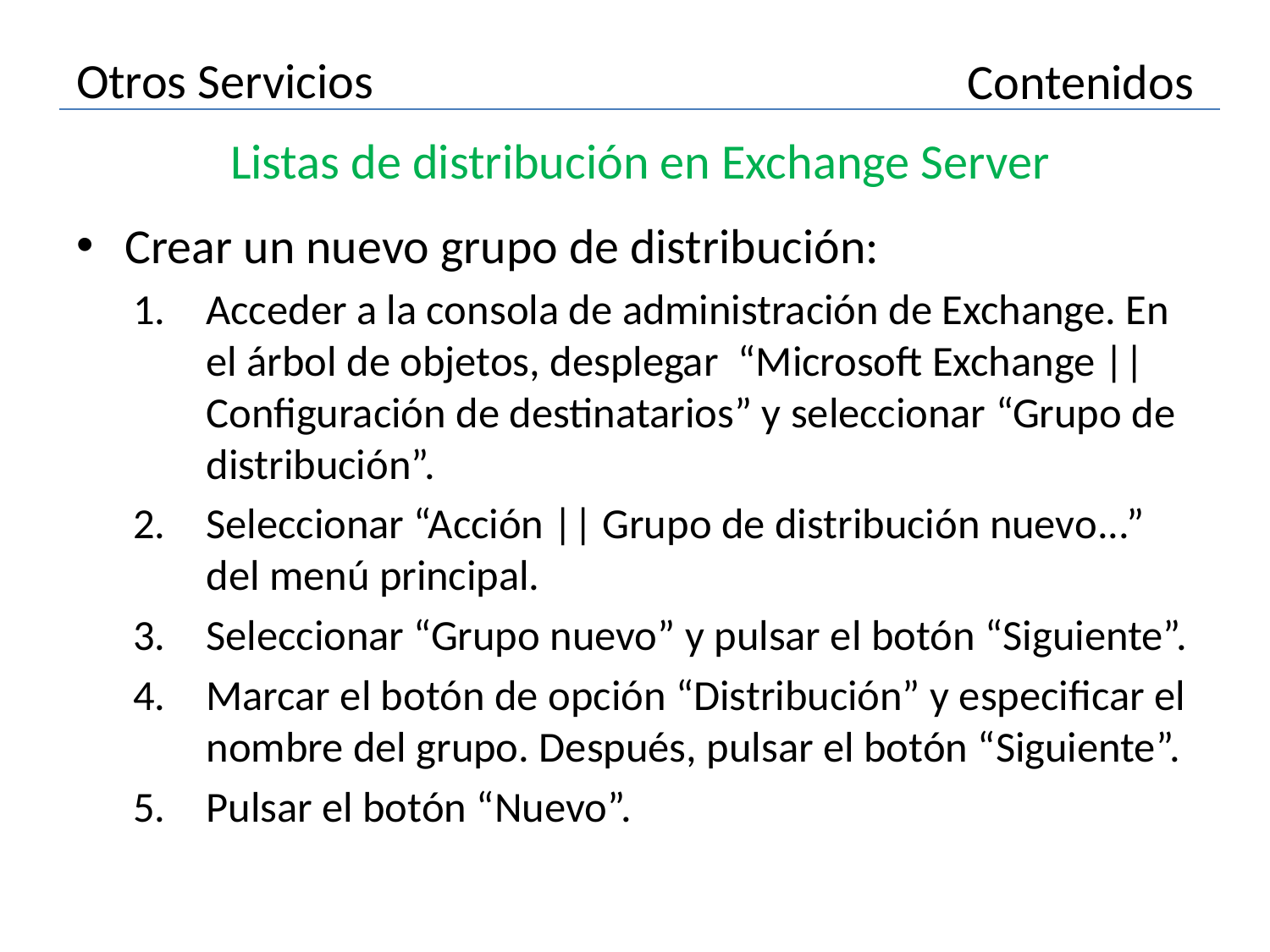

# Otros Servicios
Contenidos
Listas de distribución en Exchange Server
Crear un nuevo grupo de distribución:
Acceder a la consola de administración de Exchange. En el árbol de objetos, desplegar  “Microsoft Exchange || Configuración de destinatarios” y seleccionar “Grupo de distribución”.
Seleccionar “Acción || Grupo de distribución nuevo...” del menú principal.
Seleccionar “Grupo nuevo” y pulsar el botón “Siguiente”.
Marcar el botón de opción “Distribución” y especificar el nombre del grupo. Después, pulsar el botón “Siguiente”.
Pulsar el botón “Nuevo”.